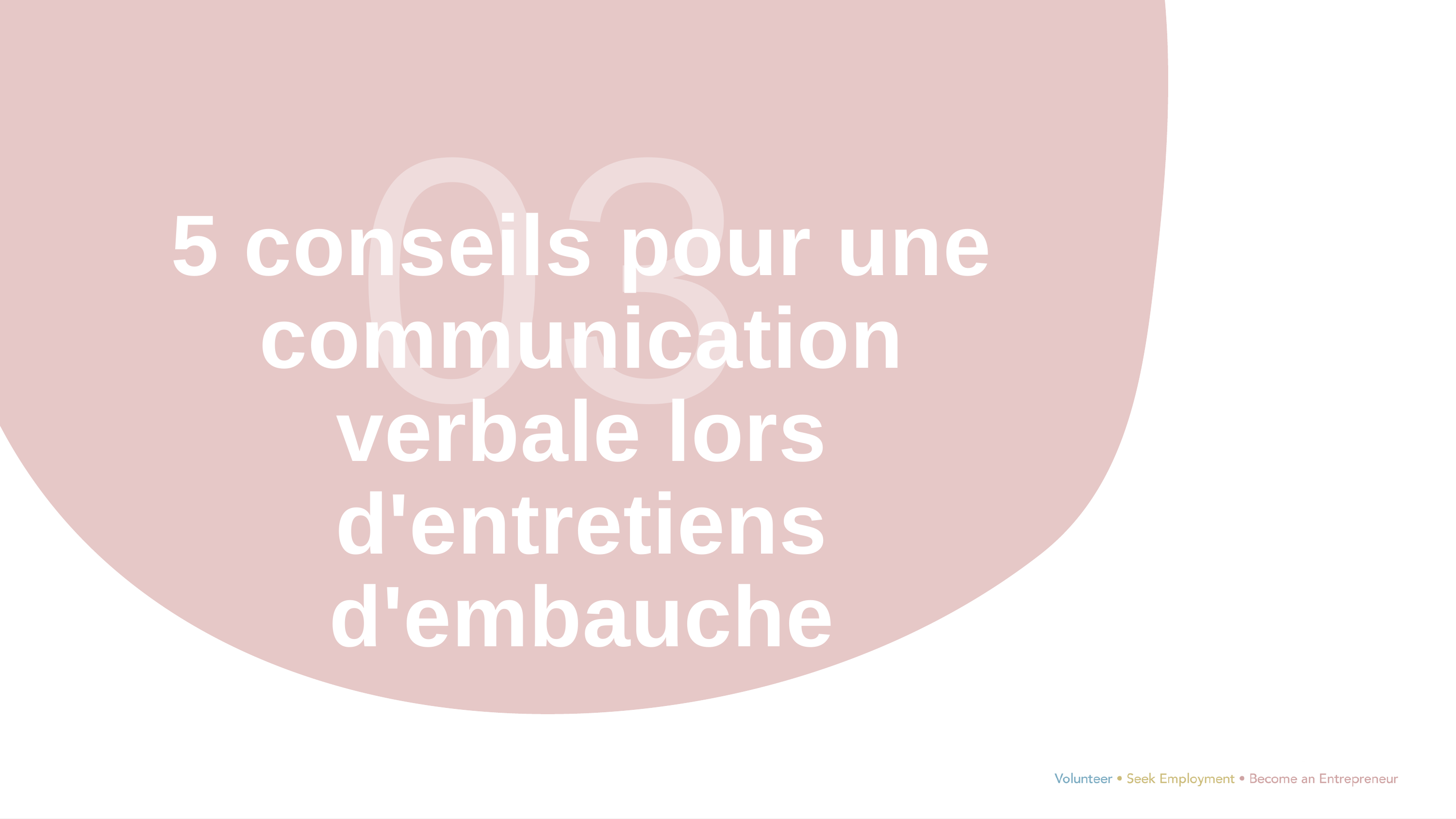

03
5 conseils pour une communication verbale lors d'entretiens d'embauche